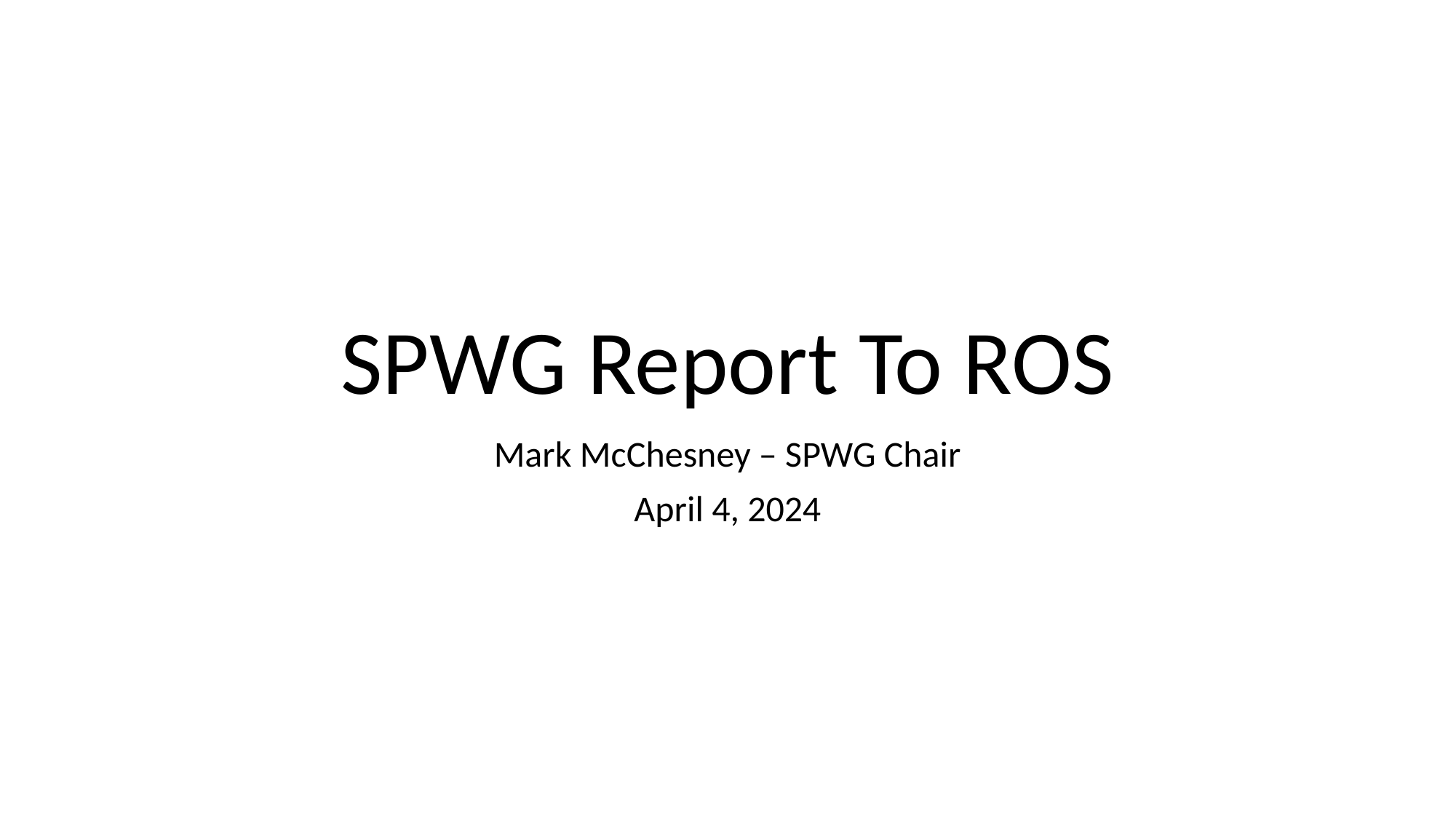

# SPWG Report To ROS
Mark McChesney – SPWG Chair
April 4, 2024